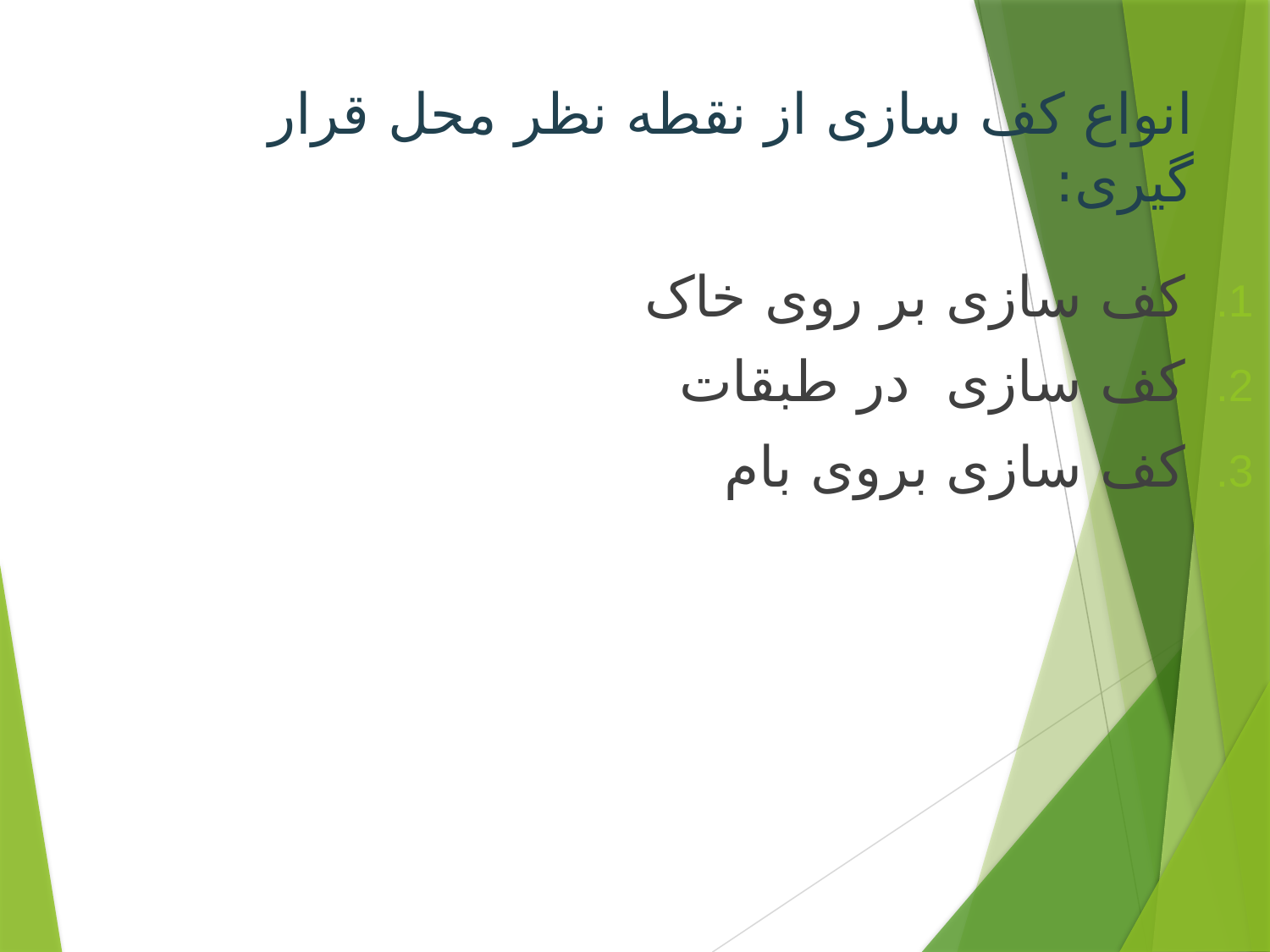

# انواع کف سازی از نقطه نظر محل قرار گیری:
کف سازی بر روی خاک
کف سازی  در طبقات
کف سازی بروی بام